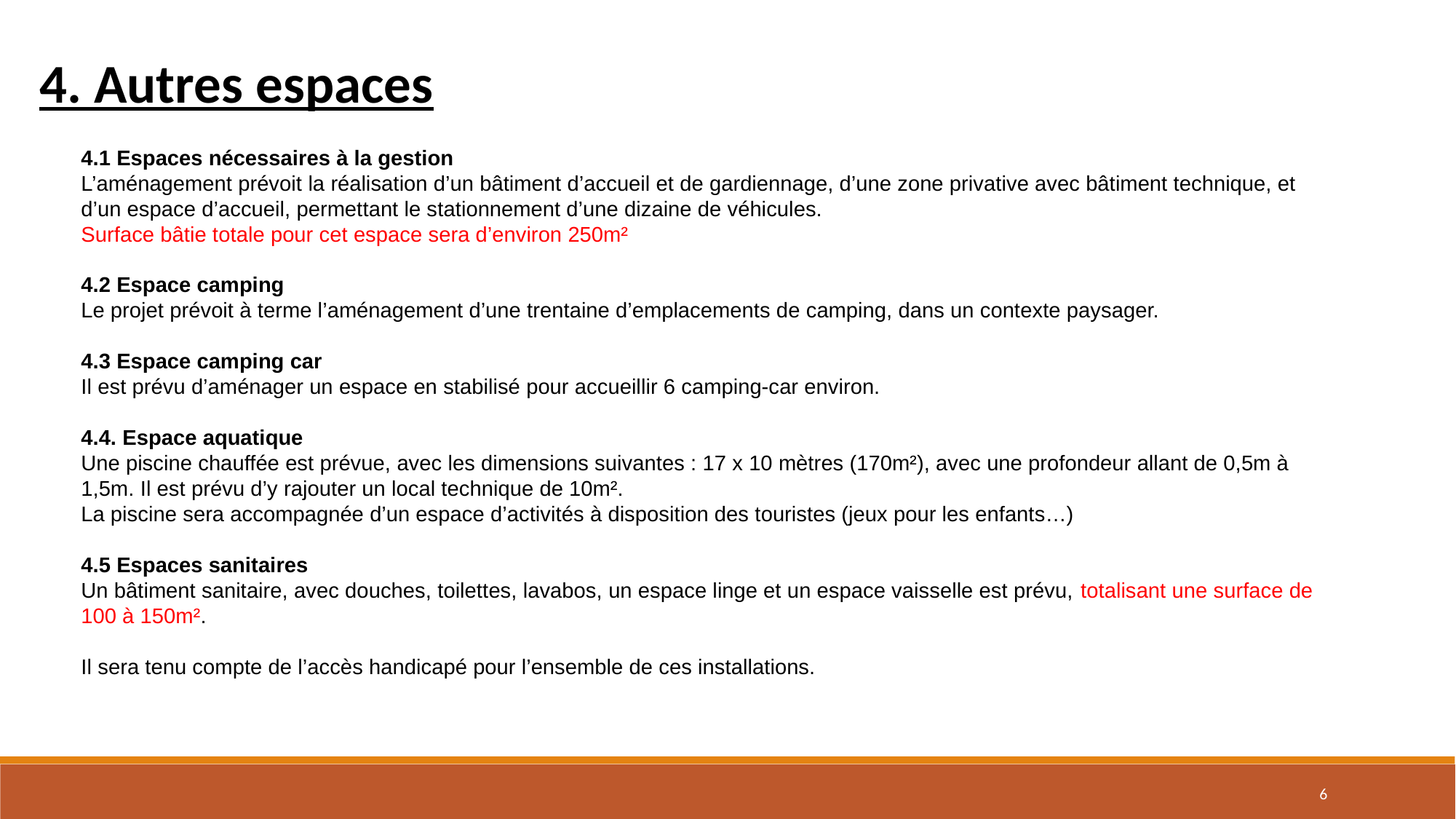

4. Autres espaces

4.1 Espaces nécessaires à la gestion
L’aménagement prévoit la réalisation d’un bâtiment d’accueil et de gardiennage, d’une zone privative avec bâtiment technique, et d’un espace d’accueil, permettant le stationnement d’une dizaine de véhicules.
Surface bâtie totale pour cet espace sera d’environ 250m²

4.2 Espace camping
Le projet prévoit à terme l’aménagement d’une trentaine d’emplacements de camping, dans un contexte paysager.

4.3 Espace camping car
Il est prévu d’aménager un espace en stabilisé pour accueillir 6 camping-car environ.

4.4. Espace aquatique
Une piscine chauffée est prévue, avec les dimensions suivantes : 17 x 10 mètres (170m²), avec une profondeur allant de 0,5m à 1,5m. Il est prévu d’y rajouter un local technique de 10m².
La piscine sera accompagnée d’un espace d’activités à disposition des touristes (jeux pour les enfants…)

4.5 Espaces sanitaires
Un bâtiment sanitaire, avec douches, toilettes, lavabos, un espace linge et un espace vaisselle est prévu, totalisant une surface de 100 à 150m².

Il sera tenu compte de l’accès handicapé pour l’ensemble de ces installations.
6